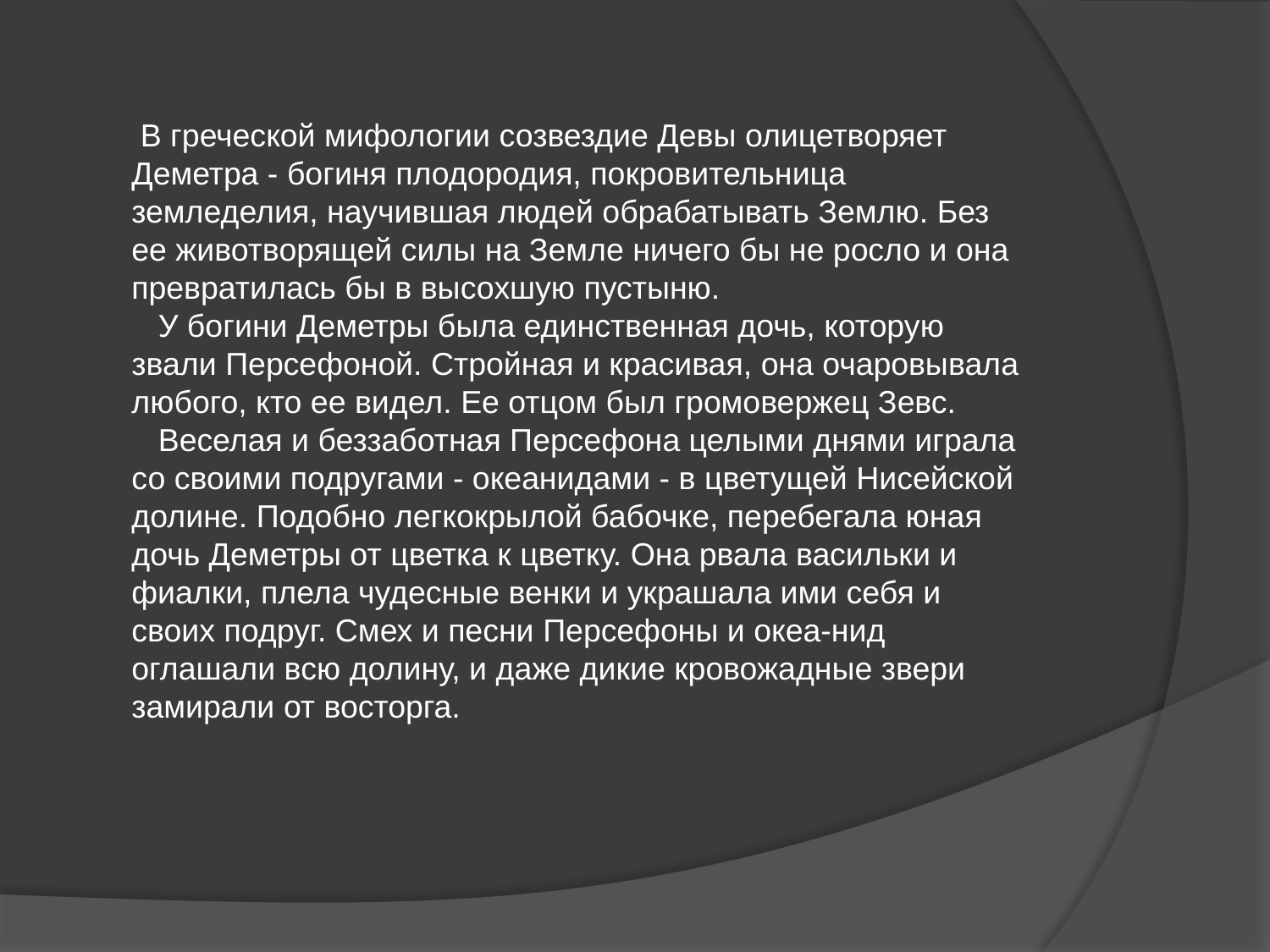

В греческой мифологии созвездие Девы олицетворяет Деметра - богиня плодородия, покровительница земледелия, научившая людей обрабатывать Землю. Без ее животворящей силы на Земле ничего бы не росло и она превратилась бы в высохшую пустыню.
   У богини Деметры была единственная дочь, которую звали Персефоной. Стройная и красивая, она очаровывала любого, кто ее видел. Ее отцом был громовержец Зевс.
   Веселая и беззаботная Персефона целыми днями играла со своими подругами - океанидами - в цветущей Нисейской долине. Подобно легкокрылой бабочке, перебегала юная дочь Деметры от цветка к цветку. Она рвала васильки и фиалки, плела чудесные венки и украшала ими себя и своих подруг. Смех и песни Персефоны и океа-нид оглашали всю долину, и даже дикие кровожадные звери замирали от восторга.